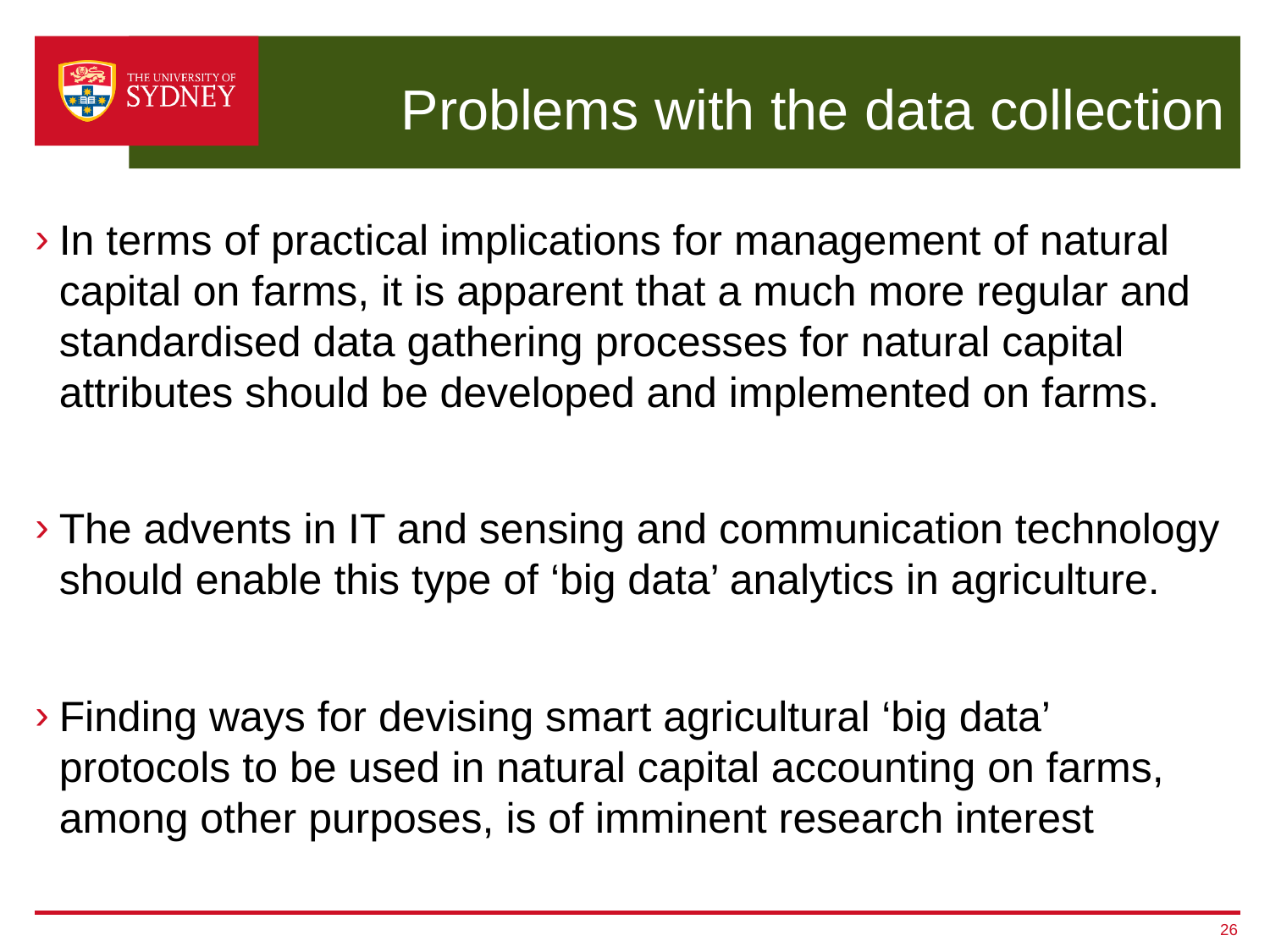

# Problems with the data collection
In terms of practical implications for management of natural capital on farms, it is apparent that a much more regular and standardised data gathering processes for natural capital attributes should be developed and implemented on farms.

The advents in IT and sensing and communication technology should enable this type of ‘big data’ analytics in agriculture.

Finding ways for devising smart agricultural ‘big data’ protocols to be used in natural capital accounting on farms, among other purposes, is of imminent research interest
26